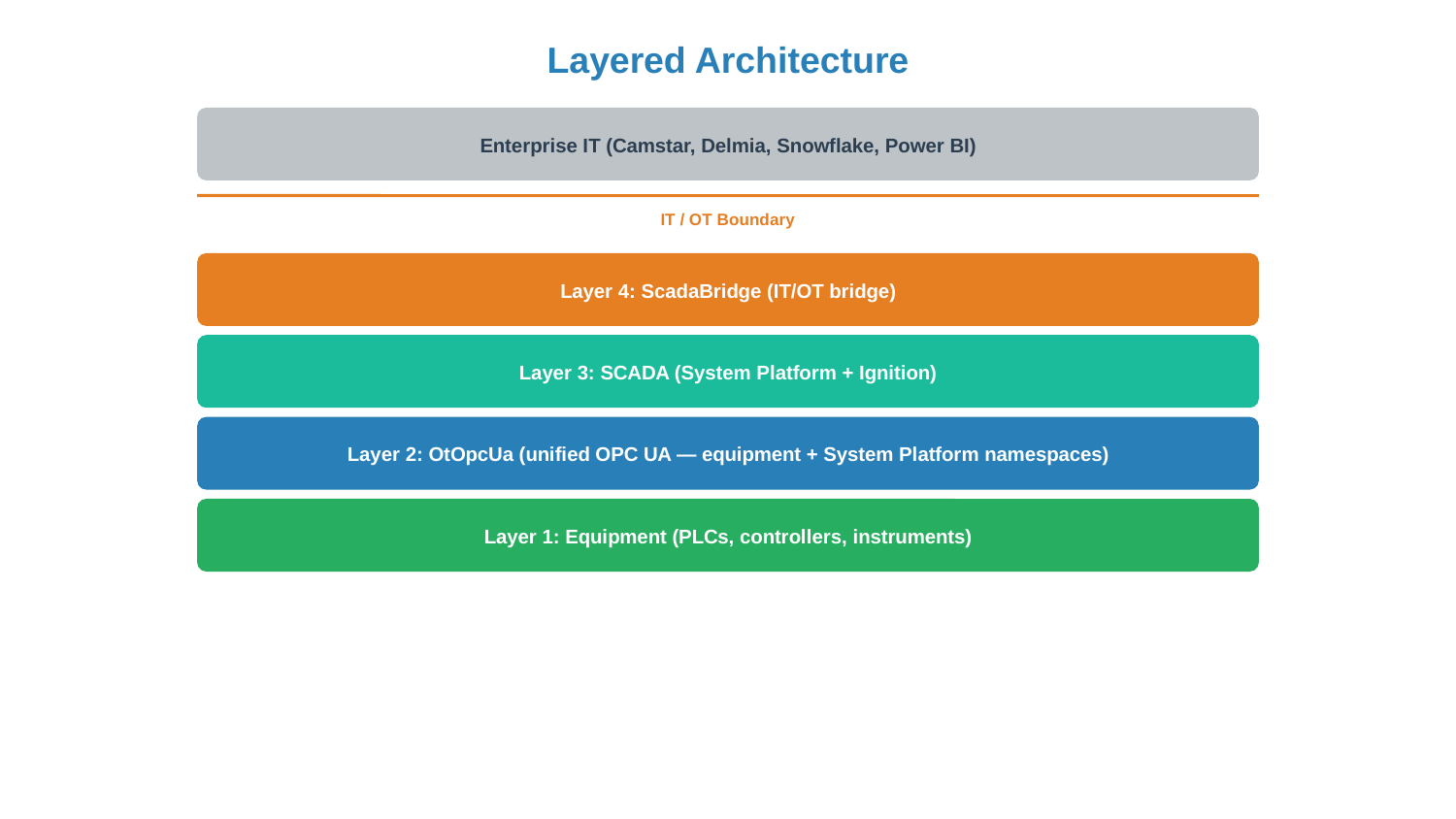

Layered Architecture

Enterprise IT (Camstar, Delmia, Snowflake, Power BI)

IT / OT Boundary

Layer 4: ScadaBridge (IT/OT bridge)

Layer 3: SCADA (System Platform + Ignition)

Layer 2: OtOpcUa (unified OPC UA — equipment + System Platform namespaces)

Layer 1: Equipment (PLCs, controllers, instruments)